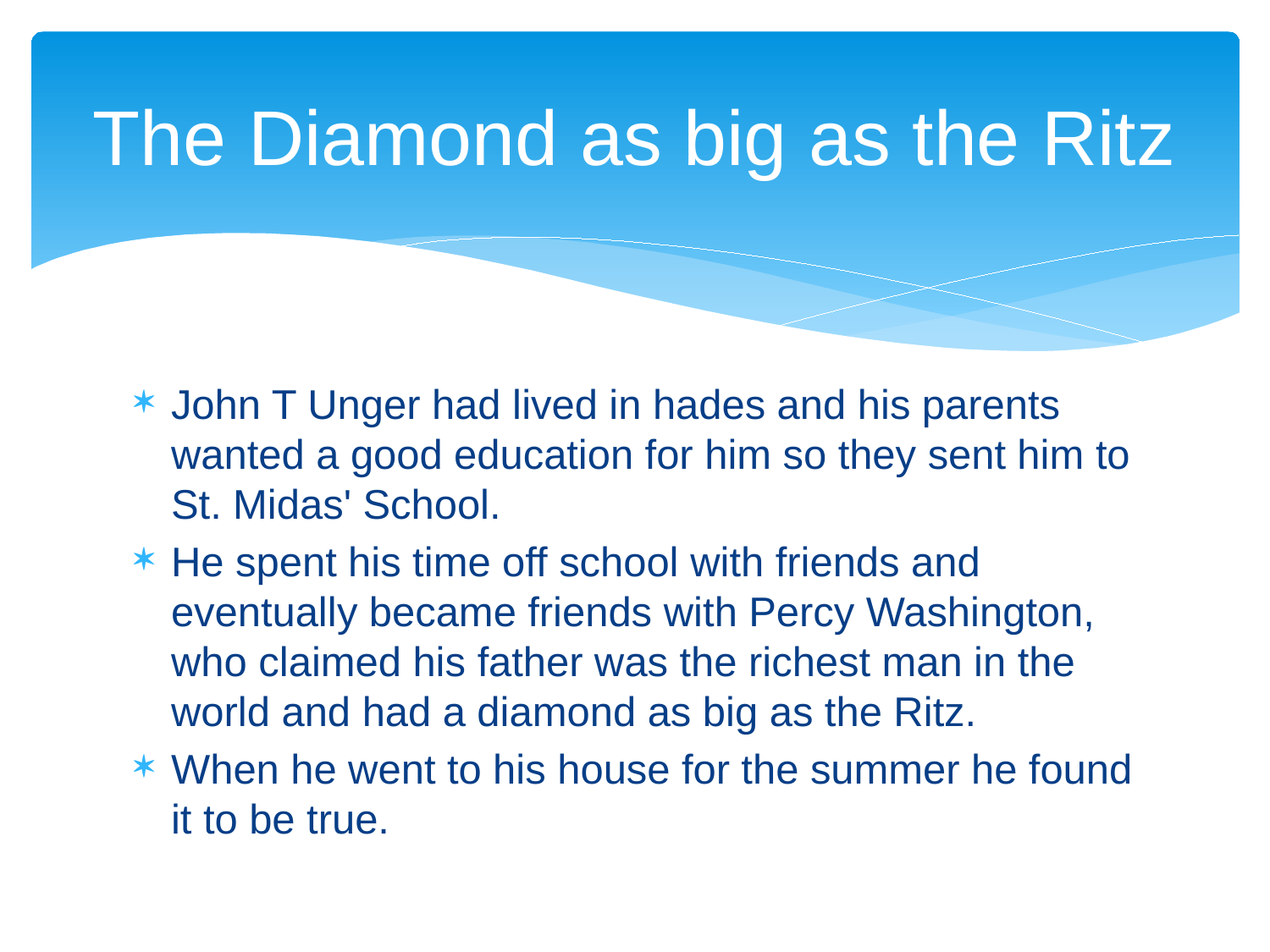

# The Diamond as big as the Ritz
John T Unger had lived in hades and his parents wanted a good education for him so they sent him to St. Midas' School.
He spent his time off school with friends and eventually became friends with Percy Washington, who claimed his father was the richest man in the world and had a diamond as big as the Ritz.
When he went to his house for the summer he found it to be true.